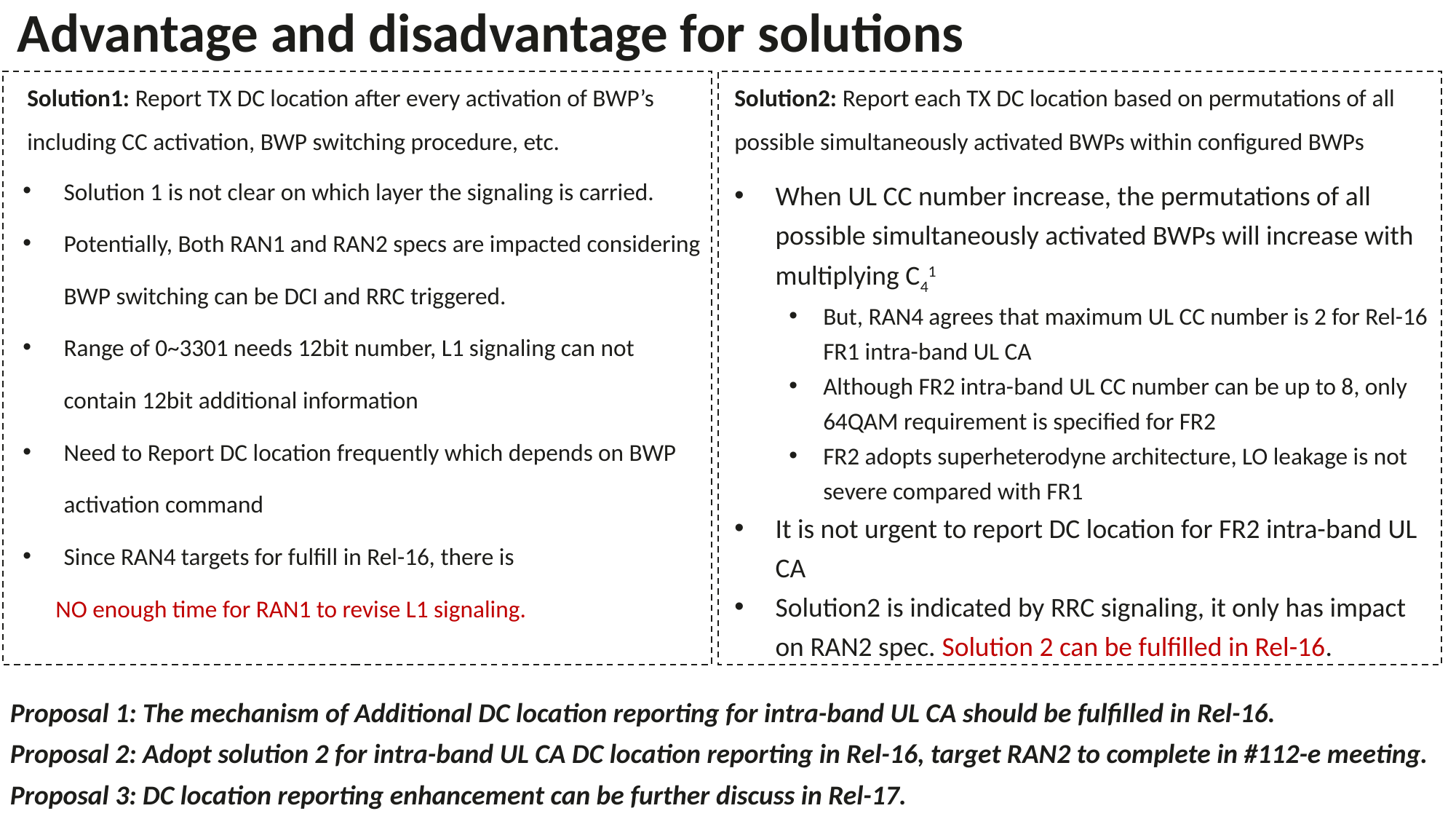

# Advantage and disadvantage for solutions
Solution2: Report each TX DC location based on permutations of all possible simultaneously activated BWPs within configured BWPs
Solution1: Report TX DC location after every activation of BWP’s
including CC activation, BWP switching procedure, etc.

Solution 1 is not clear on which layer the signaling is carried.
Potentially, Both RAN1 and RAN2 specs are impacted considering BWP switching can be DCI and RRC triggered.
Range of 0~3301 needs 12bit number, L1 signaling can not contain 12bit additional information
Need to Report DC location frequently which depends on BWP activation command
Since RAN4 targets for fulfill in Rel-16, there is
      NO enough time for RAN1 to revise L1 signaling.
When UL CC number increase, the permutations of all possible simultaneously activated BWPs will increase with multiplying C41
But, RAN4 agrees that maximum UL CC number is 2 for Rel-16 FR1 intra-band UL CA
Although FR2 intra-band UL CC number can be up to 8, only 64QAM requirement is specified for FR2
FR2 adopts superheterodyne architecture, LO leakage is not severe compared with FR1
It is not urgent to report DC location for FR2 intra-band UL CA
Solution2 is indicated by RRC signaling, it only has impact on RAN2 spec. Solution 2 can be fulfilled in Rel-16.
Proposal 1: The mechanism of Additional DC location reporting for intra-band UL CA should be fulfilled in Rel-16.
Proposal 2: Adopt solution 2 for intra-band UL CA DC location reporting in Rel-16, target RAN2 to complete in #112-e meeting.
Proposal 3: DC location reporting enhancement can be further discuss in Rel-17.